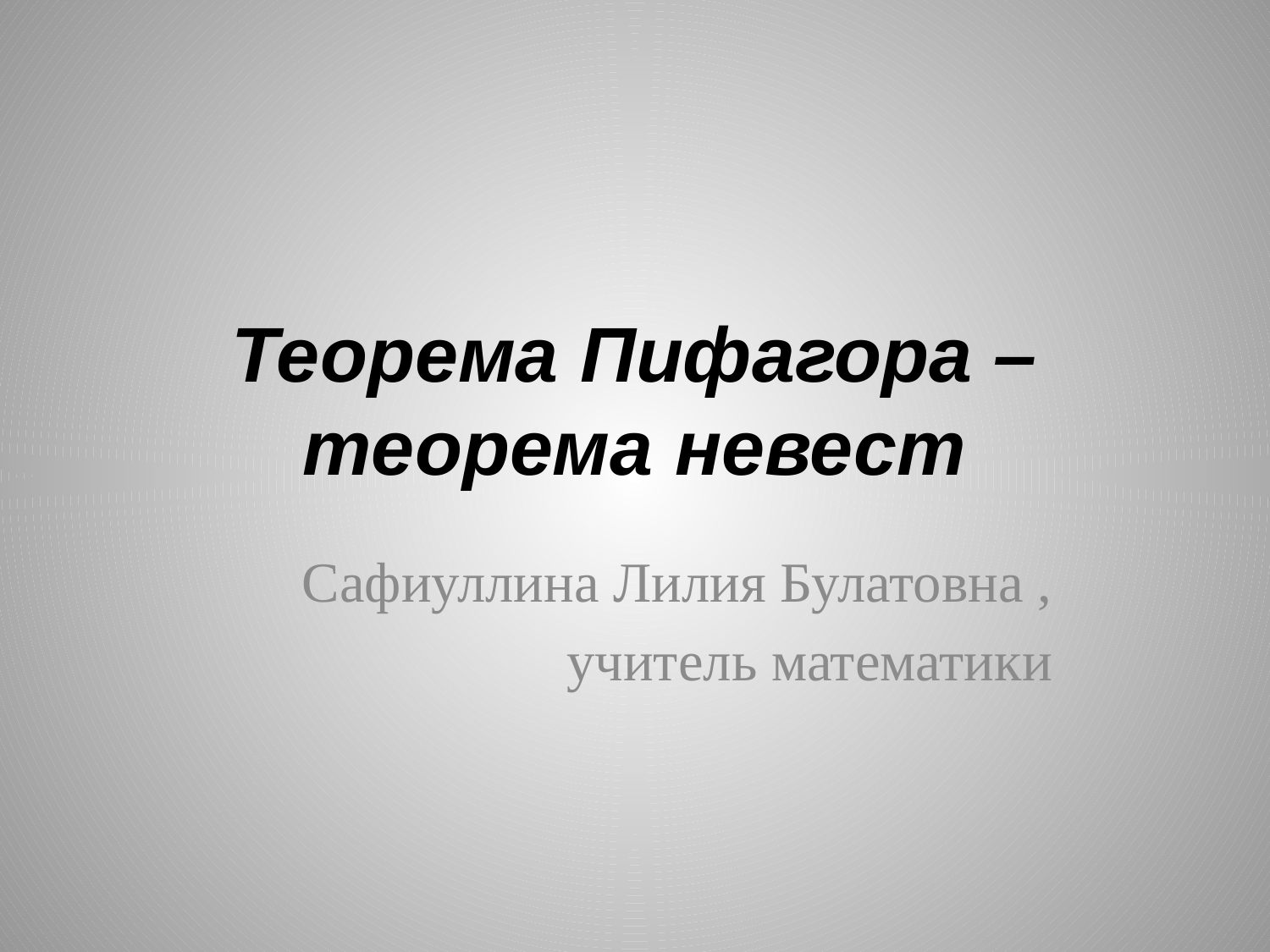

# Теорема Пифагора – теорема невест
Сафиуллина Лилия Булатовна ,
учитель математики